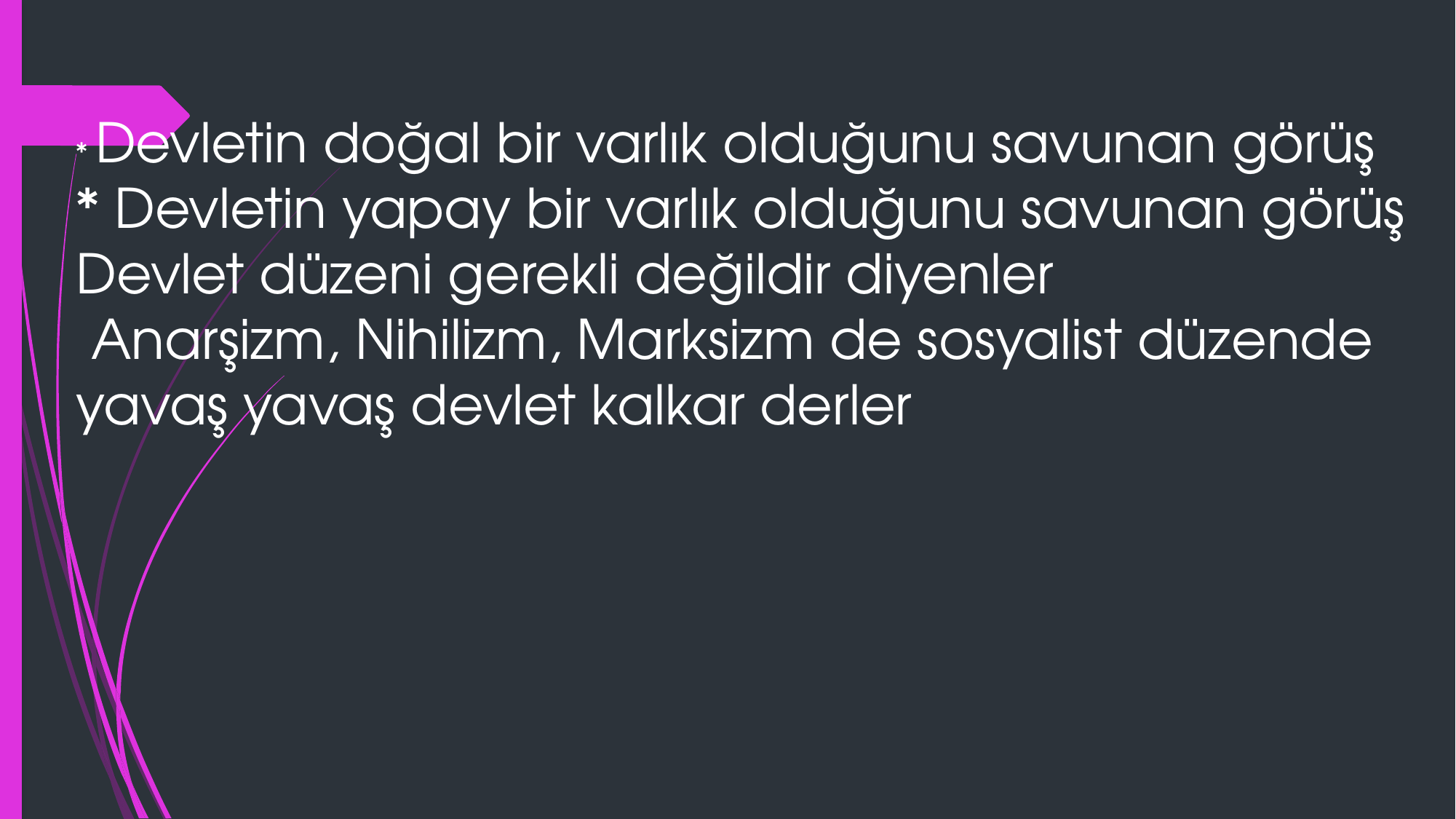

* Devletin doğal bir varlık olduğunu savunan görüş
* Devletin yapay bir varlık olduğunu savunan görüş
Devlet düzeni gerekli değildir diyenler
 Anarşizm, Nihilizm, Marksizm de sosyalist düzende yavaş yavaş devlet kalkar derler